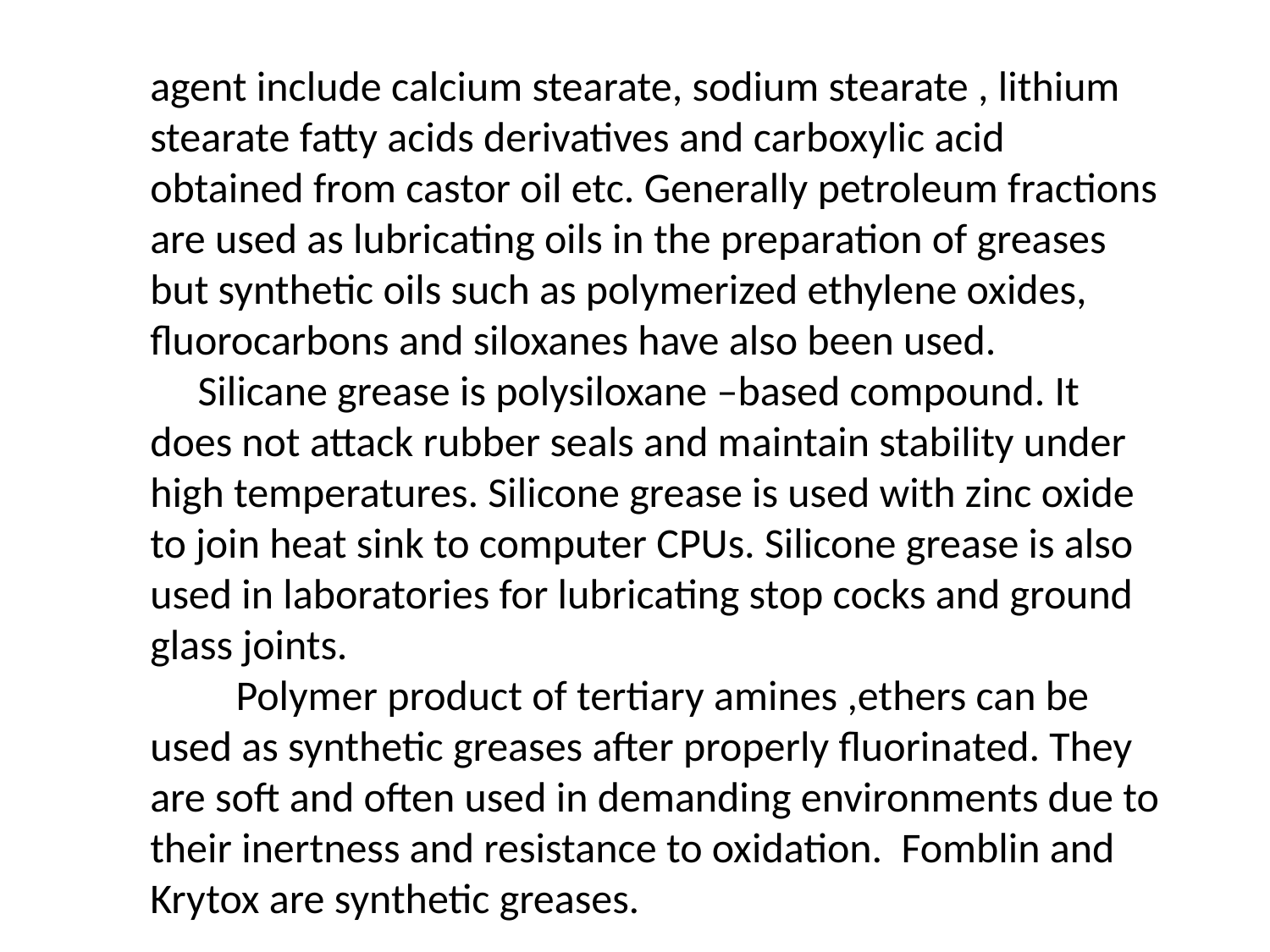

agent include calcium stearate, sodium stearate , lithium stearate fatty acids derivatives and carboxylic acid obtained from castor oil etc. Generally petroleum fractions are used as lubricating oils in the preparation of greases but synthetic oils such as polymerized ethylene oxides, fluorocarbons and siloxanes have also been used.
     Silicane grease is polysiloxane –based compound. It does not attack rubber seals and maintain stability under high temperatures. Silicone grease is used with zinc oxide to join heat sink to computer CPUs. Silicone grease is also used in laboratories for lubricating stop cocks and ground glass joints.
         Polymer product of tertiary amines ,ethers can be used as synthetic greases after properly fluorinated. They are soft and often used in demanding environments due to their inertness and resistance to oxidation.  Fomblin and Krytox are synthetic greases.